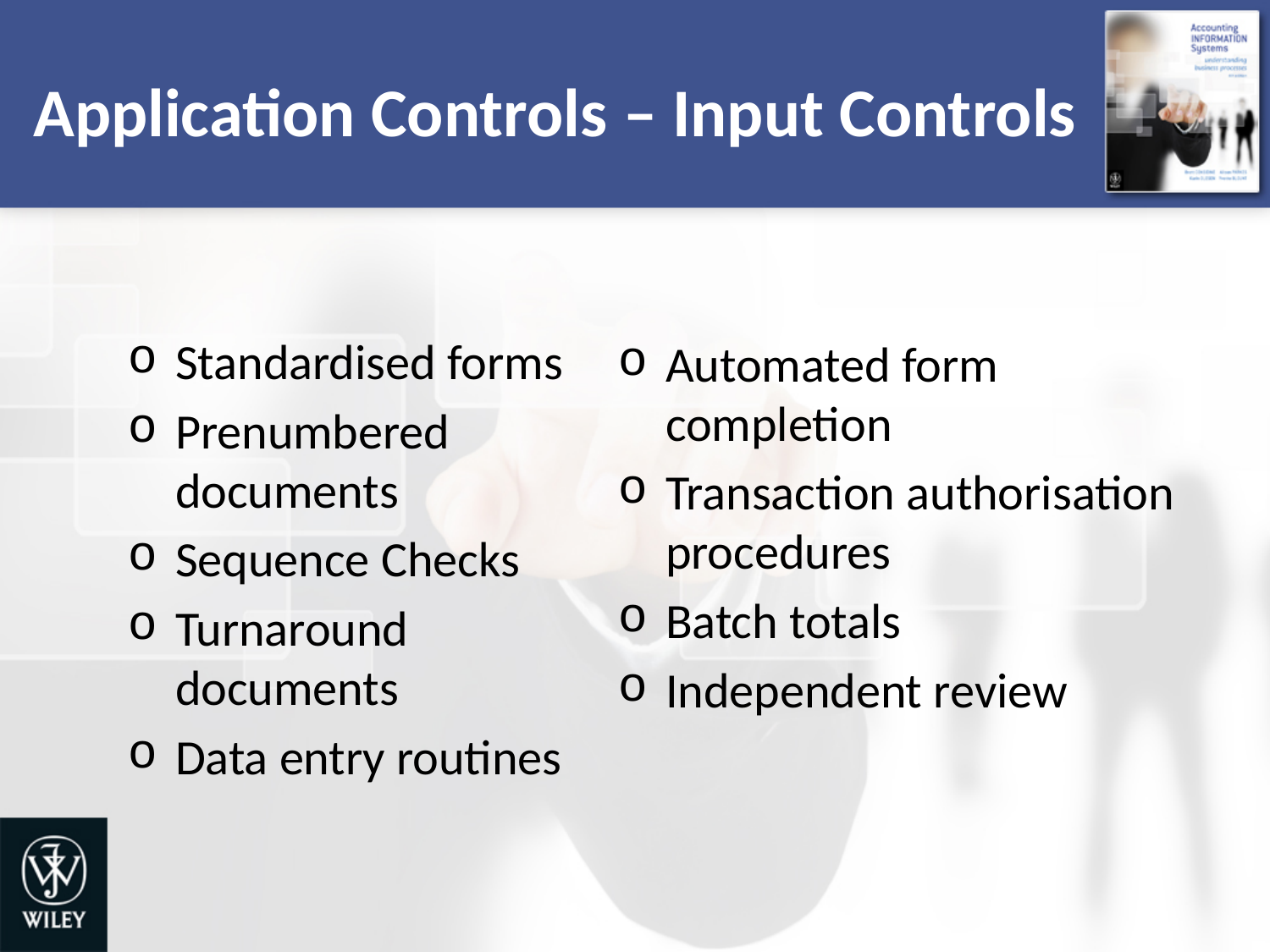

# Application Controls – Input Controls
Standardised forms
Prenumbered documents
Sequence Checks
Turnaround documents
Data entry routines
Automated form completion
Transaction authorisation procedures
Batch totals
Independent review